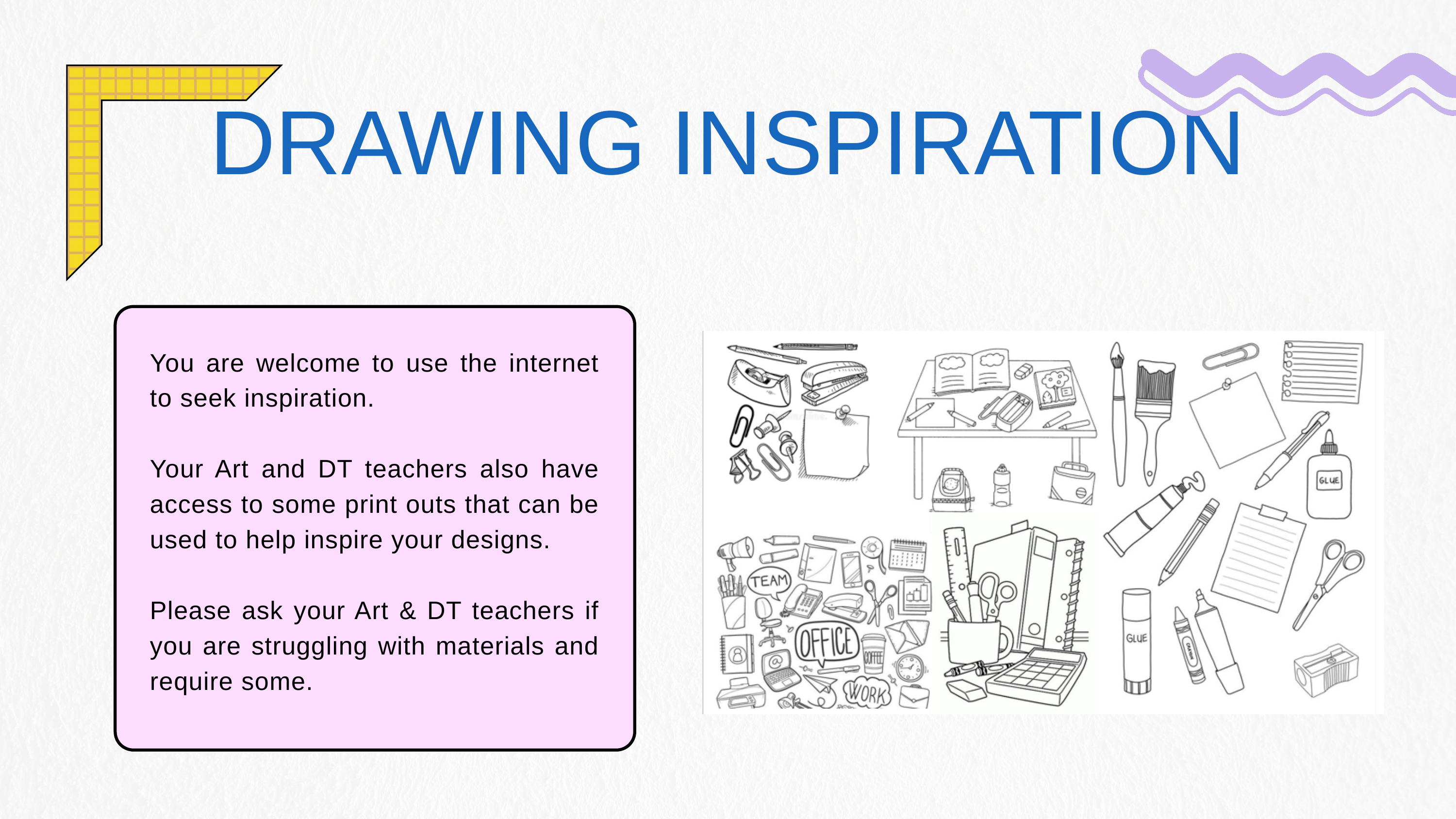

DRAWING INSPIRATION

You are welcome to use the internet to seek inspiration.

Your Art and DT teachers also have access to some print outs that can be used to help inspire your designs.

Please ask your Art & DT teachers if you are struggling with materials and require some.